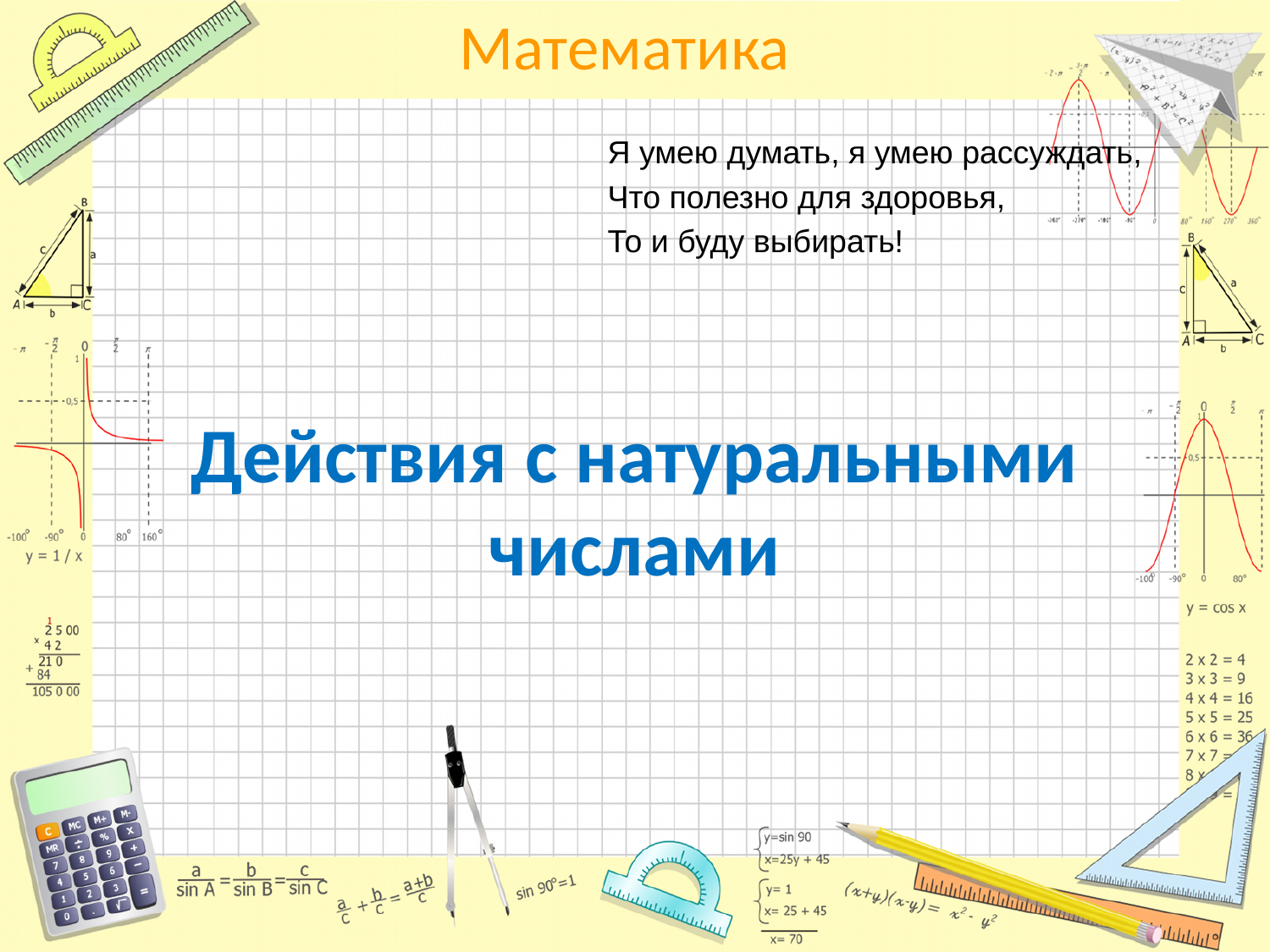

Я умею думать, я умею рассуждать,
Что полезно для здоровья,
То и буду выбирать!
# Действия с натуральными числами